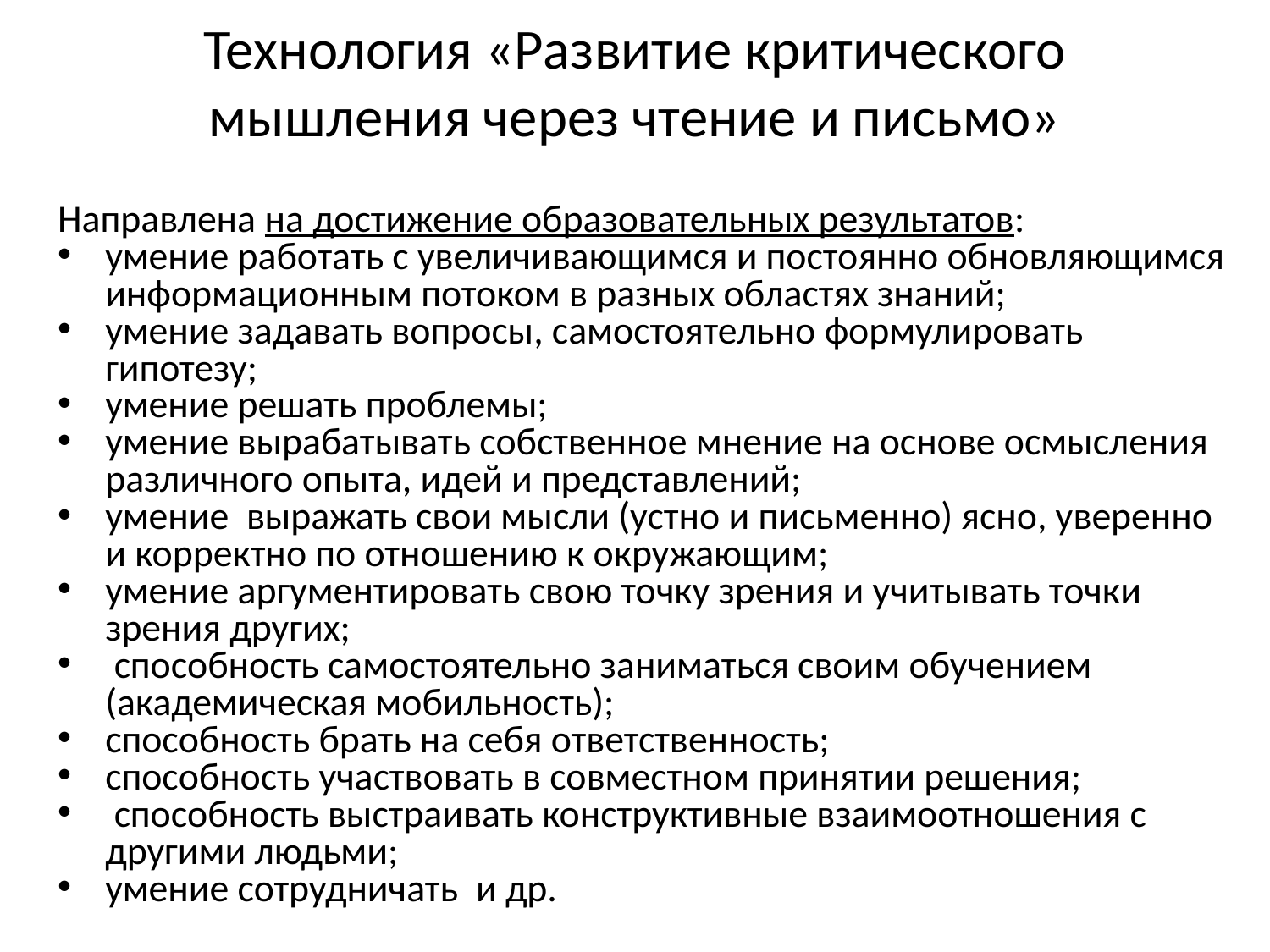

# Технология «Развитие критического мышления через чтение и письмо»
Направлена на достижение образовательных результатов:
умение работать с увеличивающимся и постоянно обновляющимся информационным потоком в разных областях знаний;
умение задавать вопросы, самостоятельно формулировать гипотезу;
умение решать проблемы;
умение вырабатывать собственное мнение на основе осмысления различного опыта, идей и представлений;
умение  выражать свои мысли (устно и письменно) ясно, уверенно и корректно по отношению к окружающим;
умение аргументировать свою точку зрения и учитывать точки зрения других;
 способность самостоятельно заниматься своим обучением (академическая мобильность);
способность брать на себя ответственность;
способность участвовать в совместном принятии решения;
 способность выстраивать конструктивные взаимоотношения с другими людьми;
умение сотрудничать  и др.